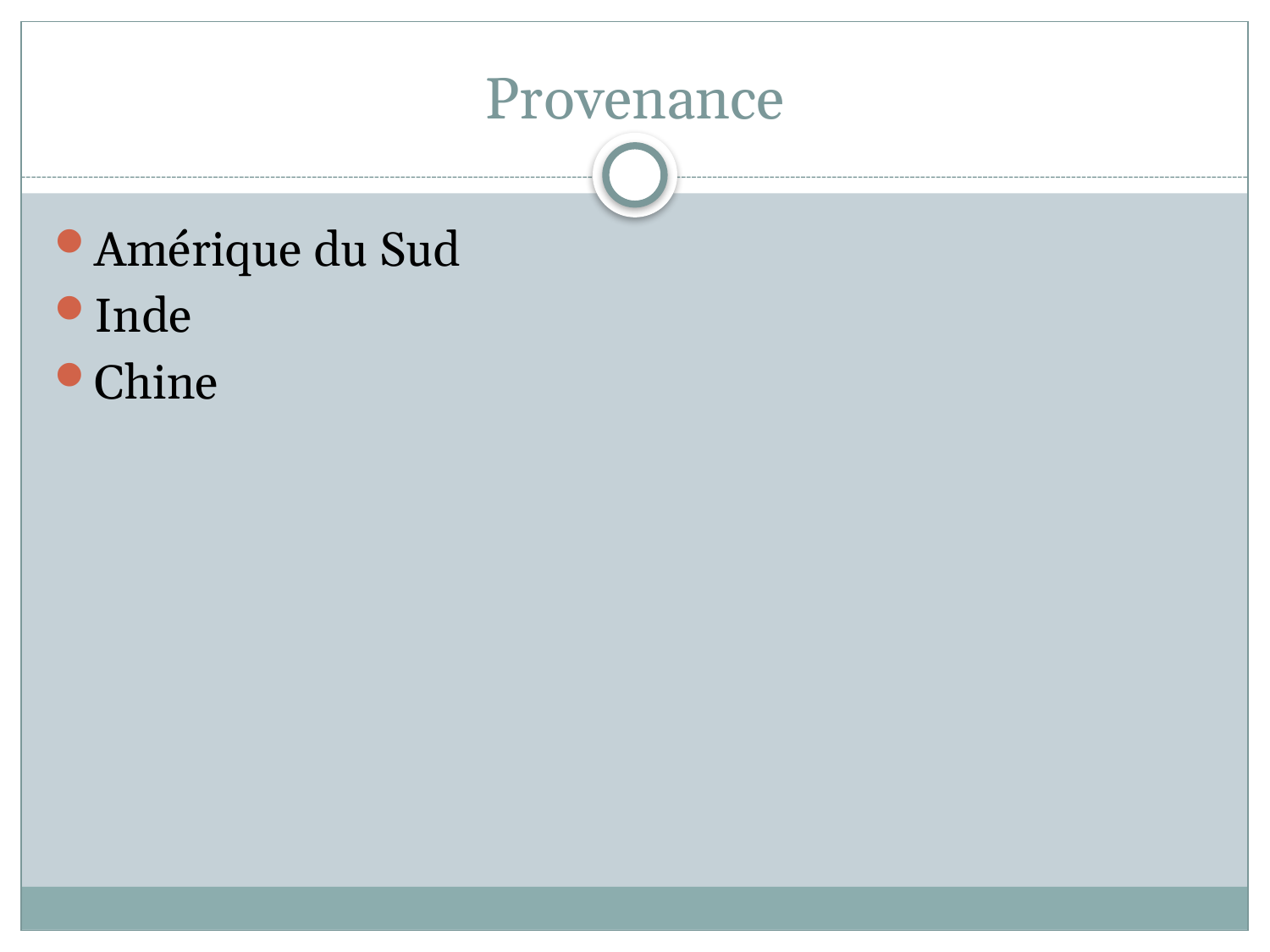

# Provenance
Amérique du Sud
Inde
Chine